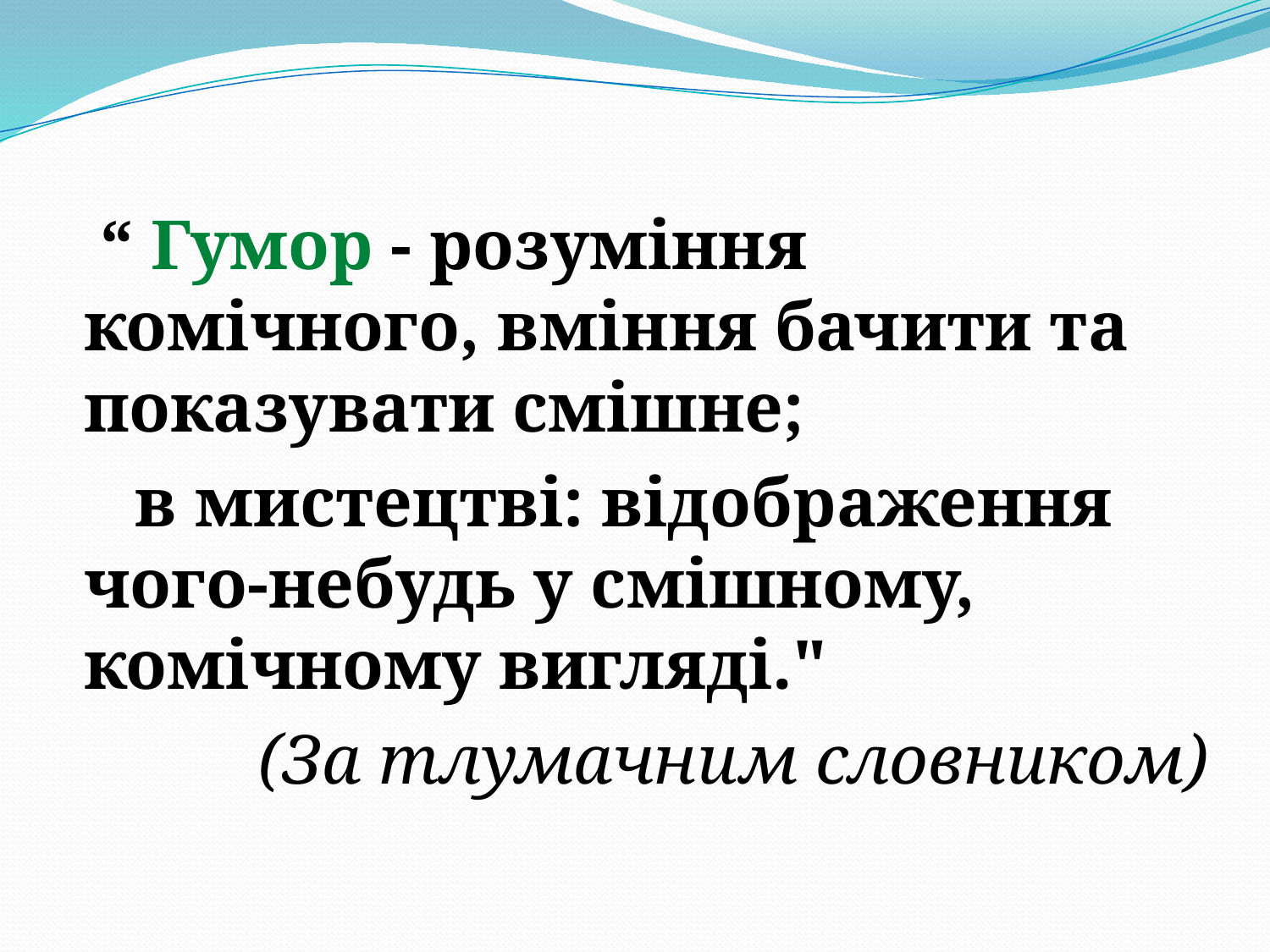

“ Гумор - розуміння комічного, вміння бачити та показувати смішне;
     в мистецтві: відображення чого-небудь у смішному, комічному вигляді."
            (За тлумачним словником)